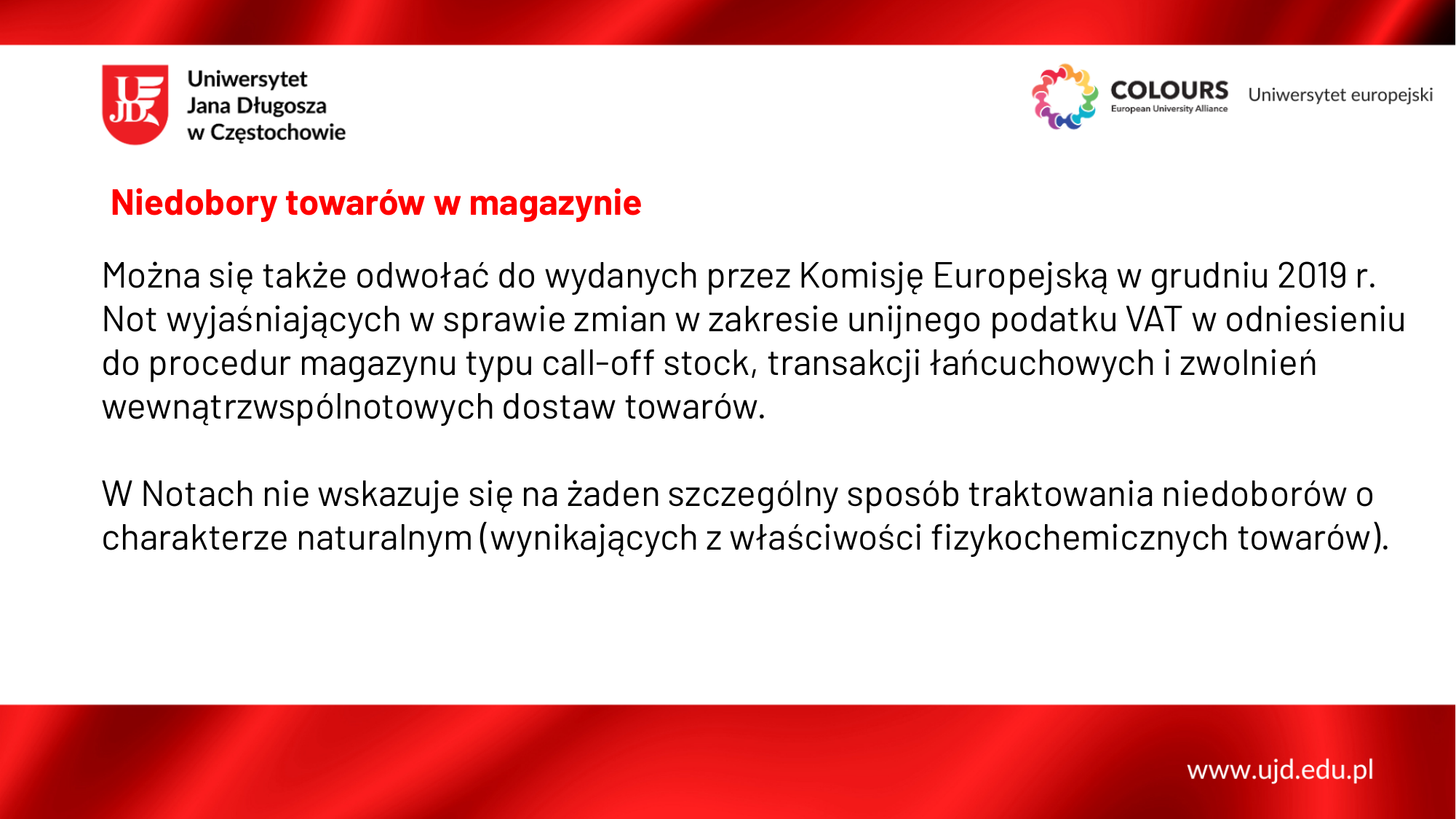

Niedobory towarów w magazynie
Można się także odwołać do wydanych przez Komisję Europejską w grudniu 2019 r. Not wyjaśniających w sprawie zmian w zakresie unijnego podatku VAT w odniesieniu do procedur magazynu typu call-off stock, transakcji łańcuchowych i zwolnień wewnątrzwspólnotowych dostaw towarów.

W Notach nie wskazuje się na żaden szczególny sposób traktowania niedoborów o charakterze naturalnym (wynikających z właściwości fizykochemicznych towarów).